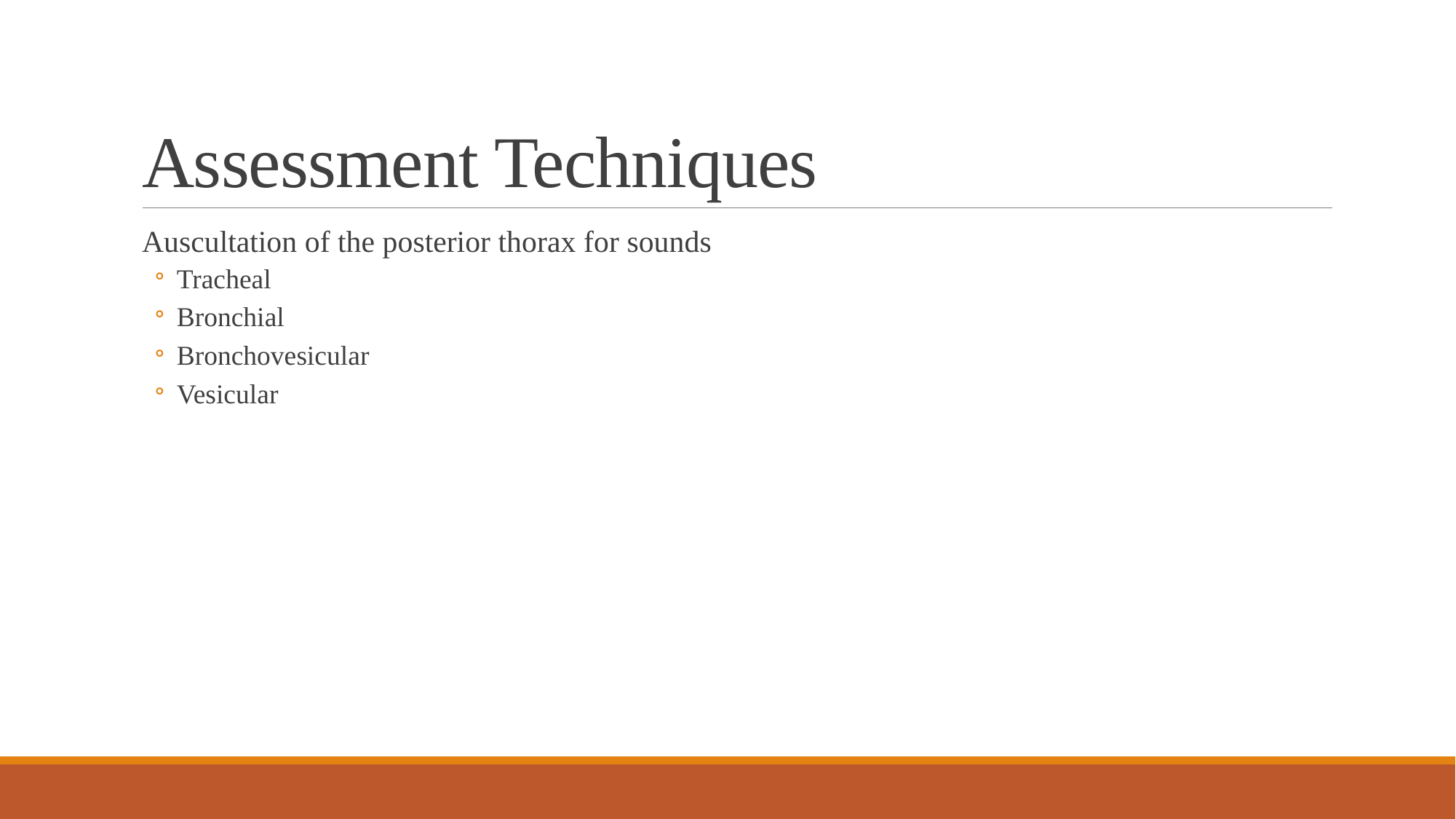

# Assessment Techniques
Auscultation of the posterior thorax for sounds
Tracheal
Bronchial
Bronchovesicular
Vesicular